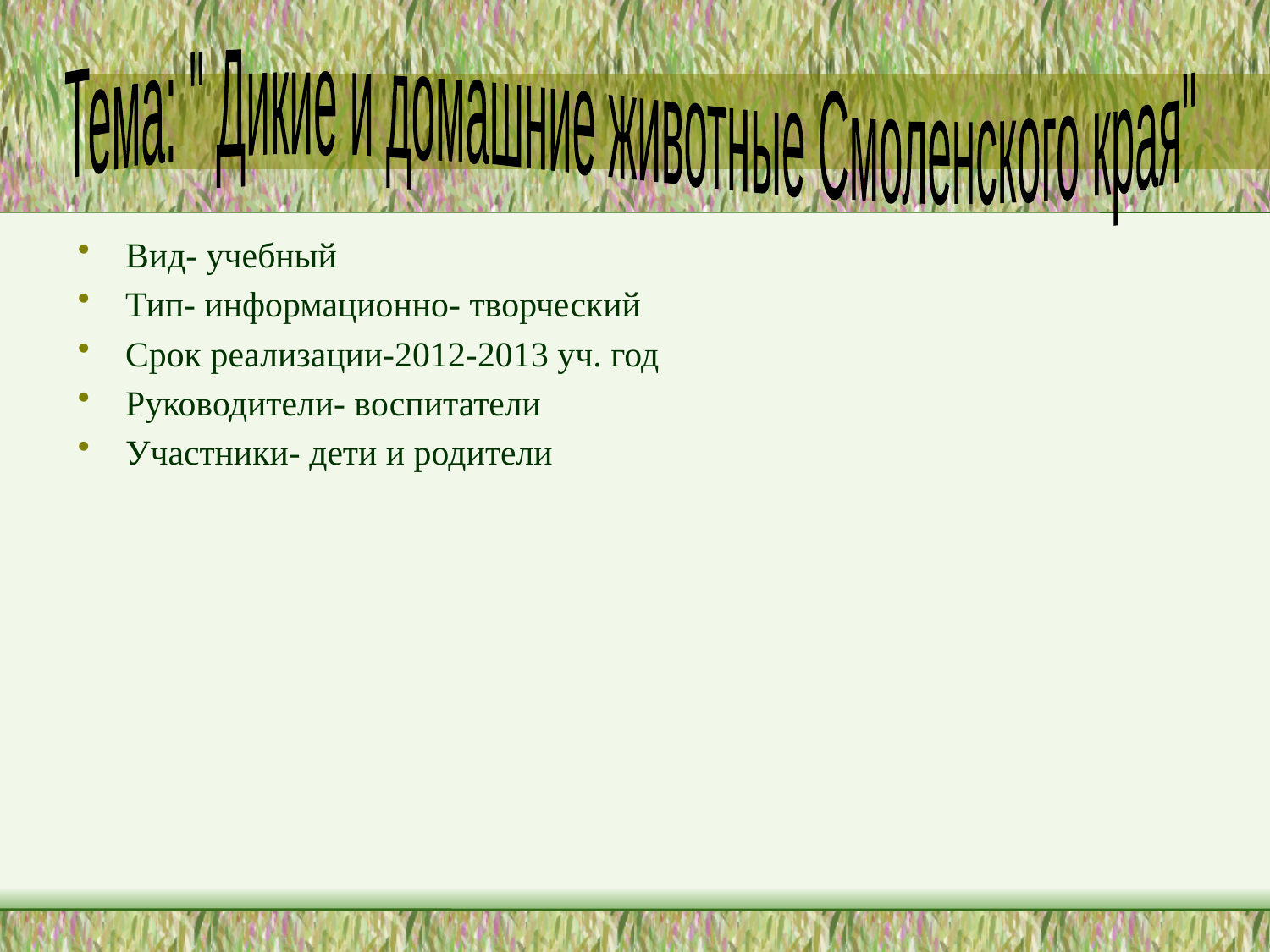

Тема: " Дикие и домашние животные Смоленского края"
Вид- учебный
Тип- информационно- творческий
Срок реализации-2012-2013 уч. год
Руководители- воспитатели
Участники- дети и родители